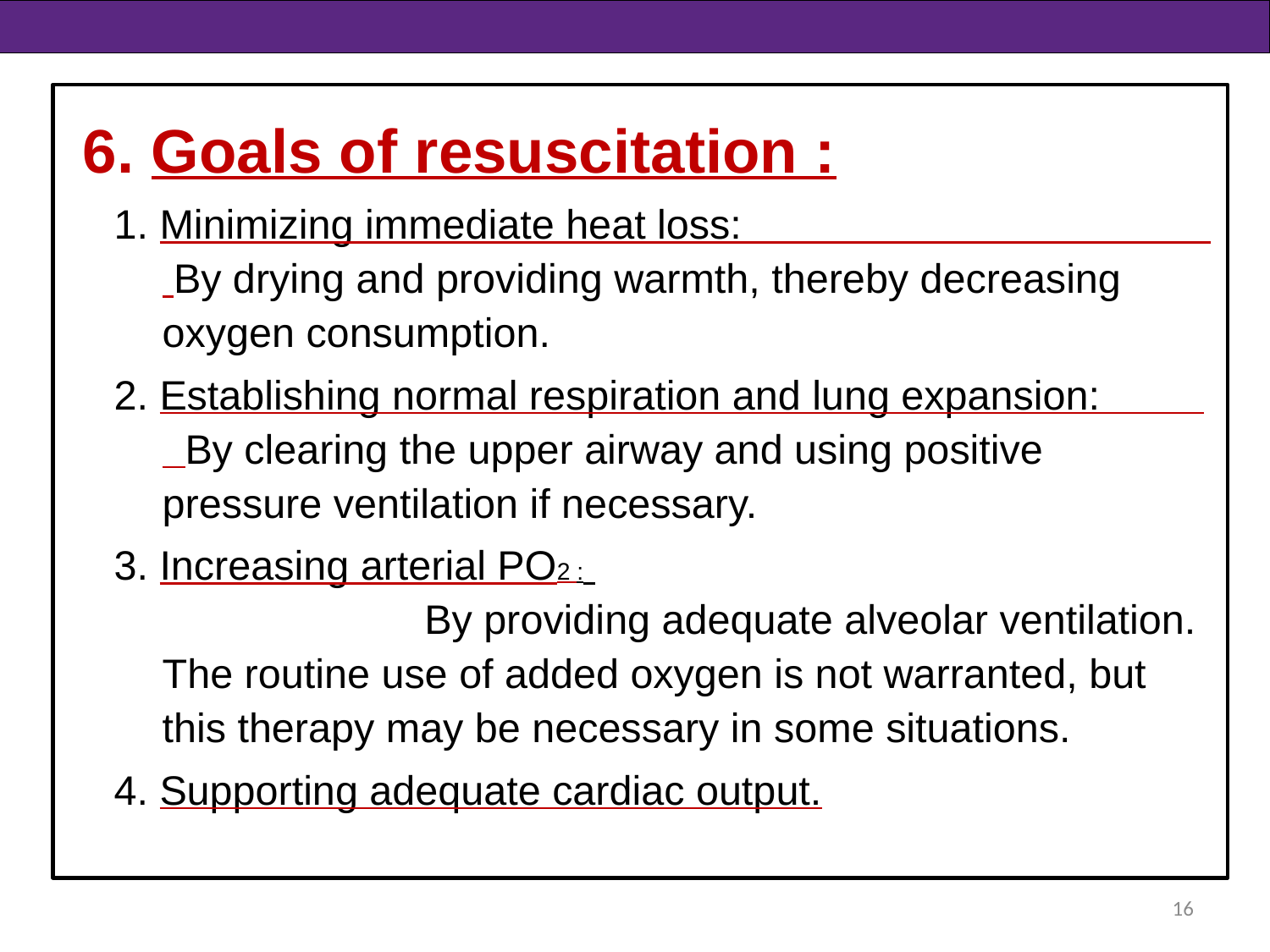

6. Goals of resuscitation :
1. Minimizing immediate heat loss:                                           By drying and providing warmth, thereby decreasing oxygen consumption.
2. Establishing normal respiration and lung expansion:            By clearing the upper airway and using positive pressure ventilation if necessary.
3. Increasing arterial PO2 :                                                                               By providing adequate alveolar ventilation. The routine use of added oxygen is not warranted, but this therapy may be necessary in some situations.
4. Supporting adequate cardiac output.
16